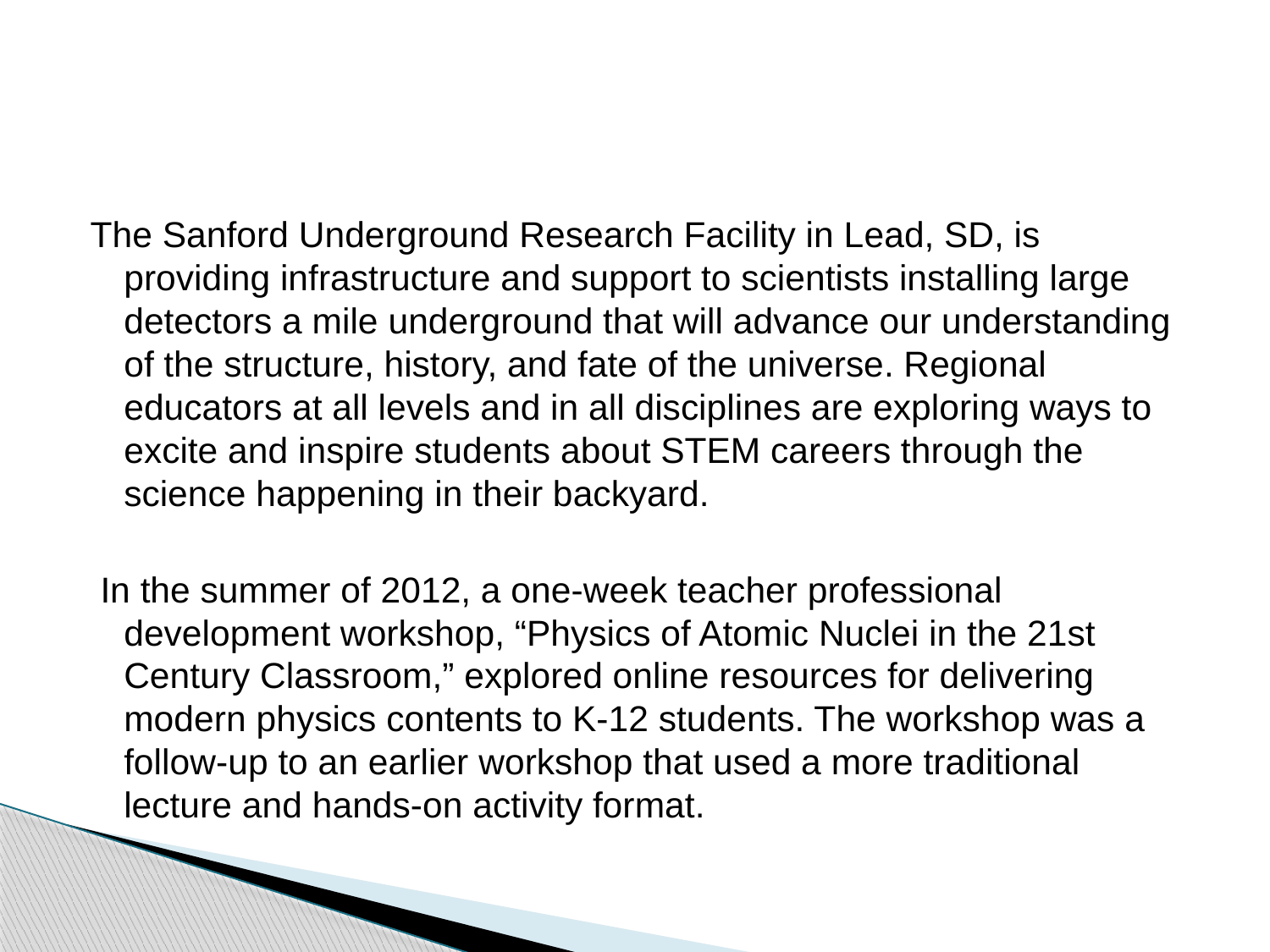

#
The Sanford Underground Research Facility in Lead, SD, is providing infrastructure and support to scientists installing large detectors a mile underground that will advance our understanding of the structure, history, and fate of the universe. Regional educators at all levels and in all disciplines are exploring ways to excite and inspire students about STEM careers through the science happening in their backyard.

 In the summer of 2012, a one-week teacher professional development workshop, “Physics of Atomic Nuclei in the 21st Century Classroom,” explored online resources for delivering modern physics contents to K-12 students. The workshop was a follow-up to an earlier workshop that used a more traditional lecture and hands-on activity format.